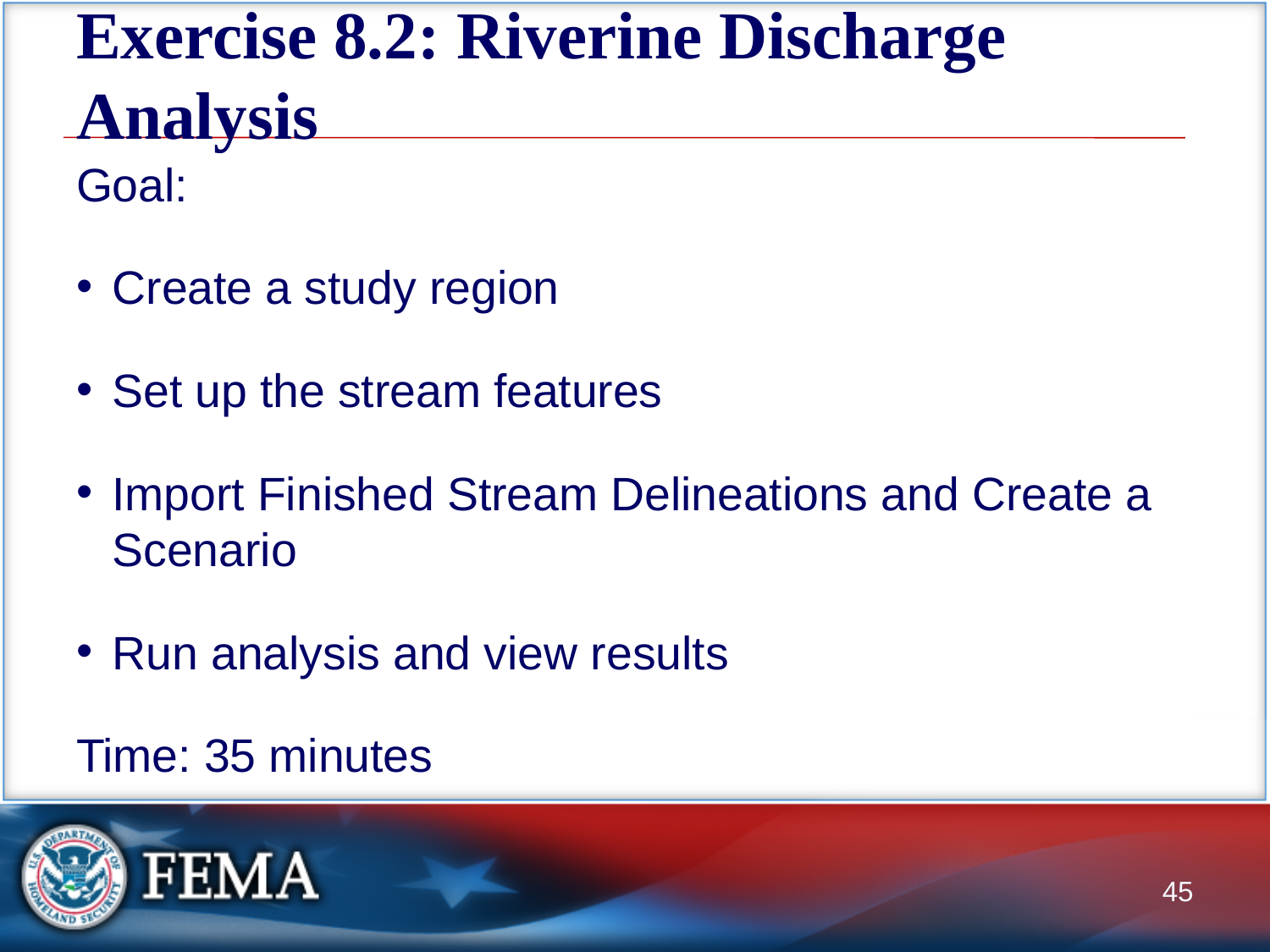

# Exercise 8.2: Riverine Discharge Analysis
Goal:
Create a study region
Set up the stream features
Import Finished Stream Delineations and Create a Scenario
Run analysis and view results
Time: 35 minutes
45